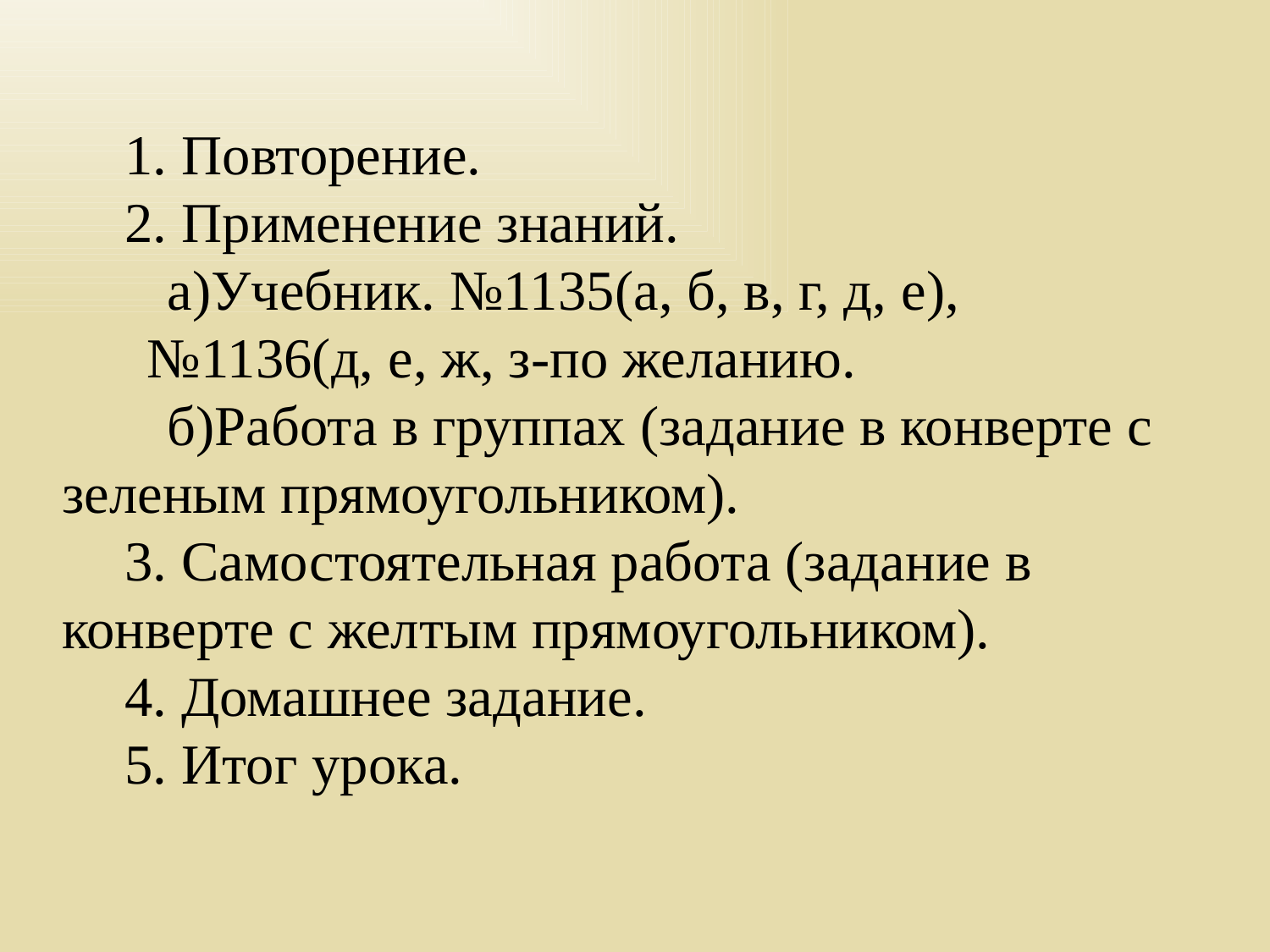

1. Повторение.
2. Применение знаний.
   а)Учебник. №1135(а, б, в, г, д, е),                      №1136(д, е, ж, з-по желанию.
   б)Работа в группах (задание в конверте с зеленым прямоугольником).
3. Самостоятельная работа (задание в конверте с желтым прямоугольником).
4. Домашнее задание.
5. Итог урока.